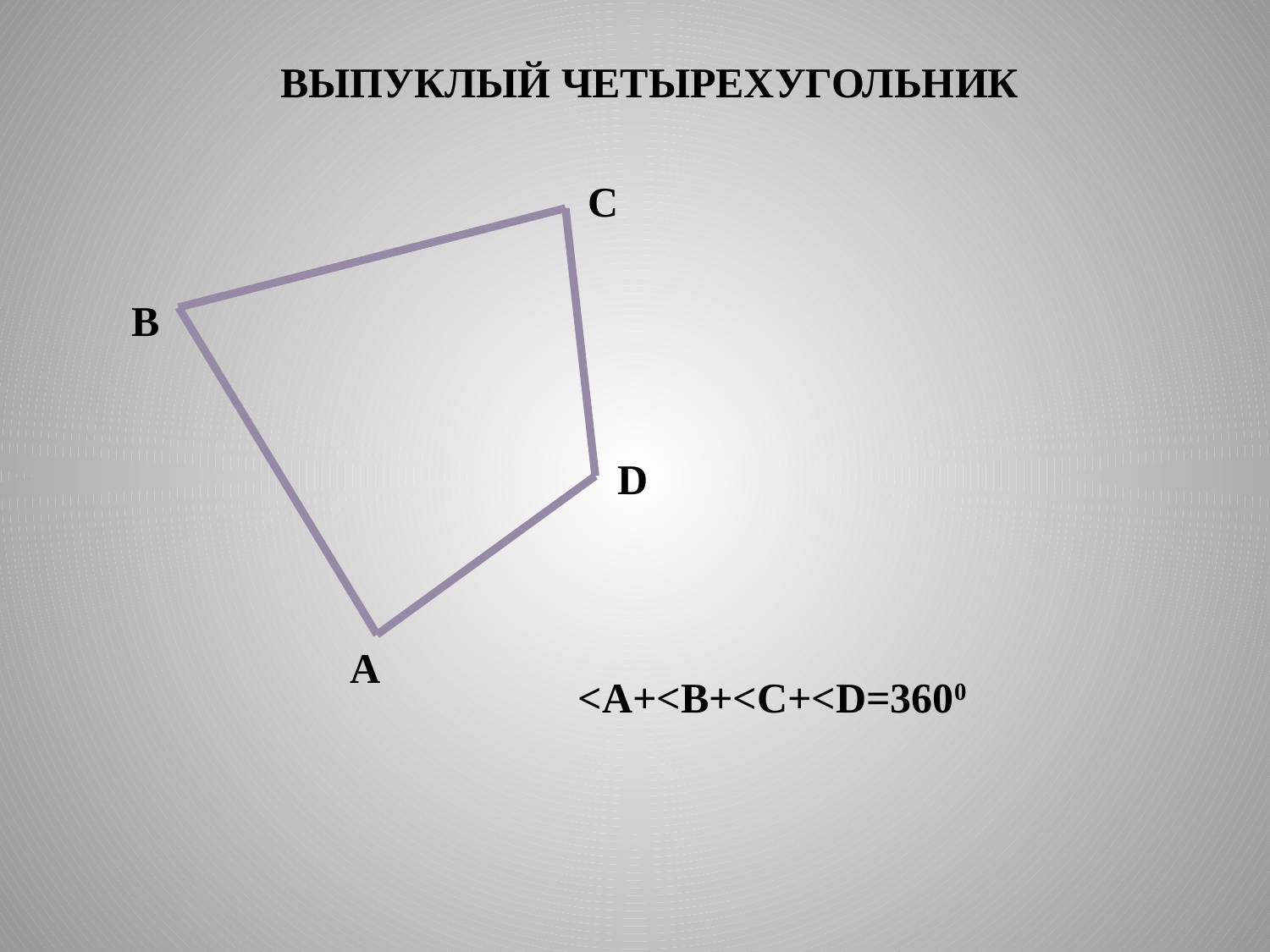

ВЫПУКЛЫЙ ЧЕТЫРЕХУГОЛЬНИК
C
B
D
A
<A+<B+<C+<D=3600